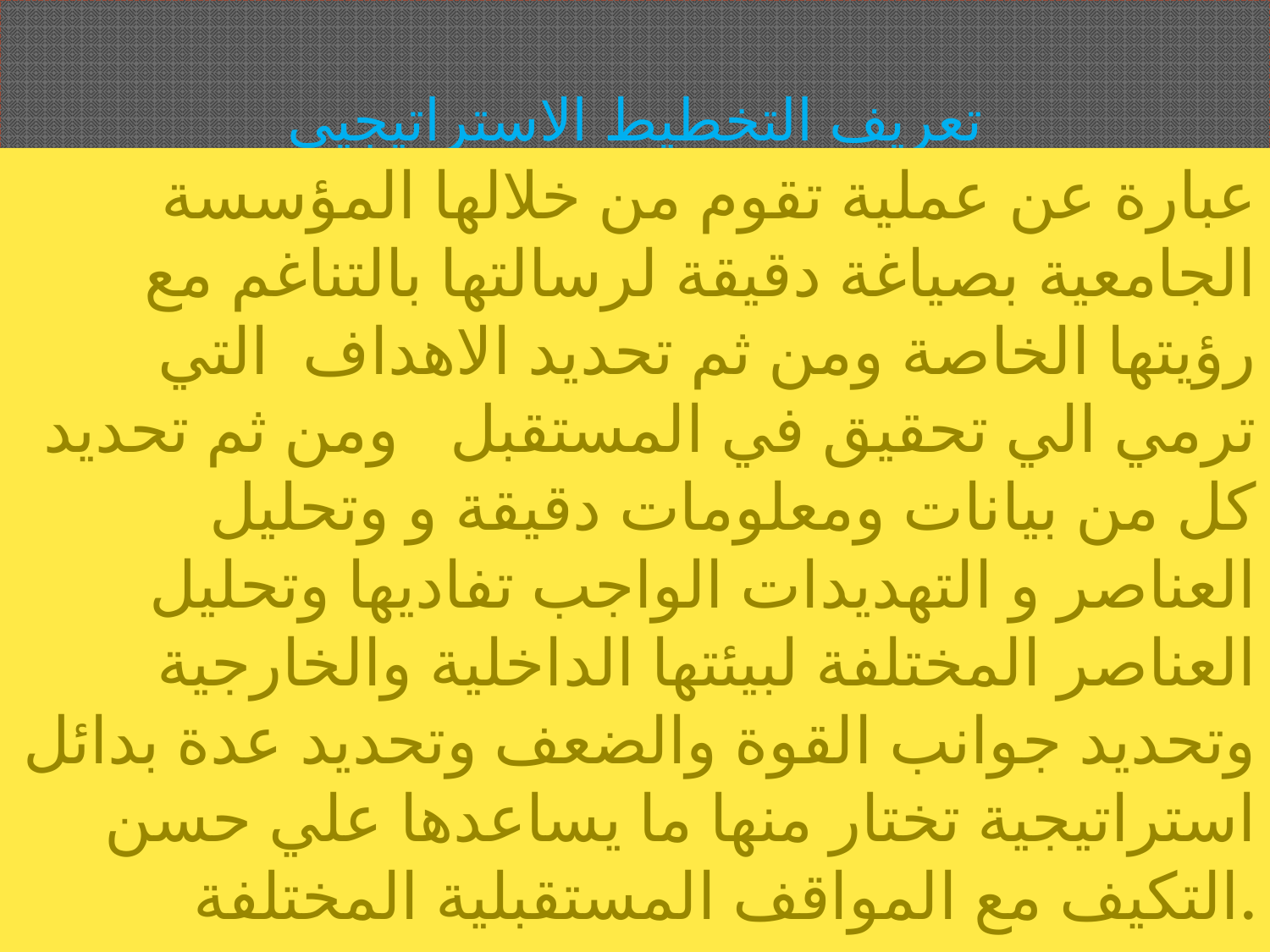

# تعريف التخطيط الاستراتيجيي
عبارة عن عملية تقوم من خلالها المؤسسة الجامعية بصياغة دقيقة لرسالتها بالتناغم مع رؤيتها الخاصة ومن ثم تحديد الاهداف  التي ترمي الي تحقيق في المستقبل   ومن ثم تحديد كل من بيانات ومعلومات دقيقة و وتحليل العناصر و التهديدات الواجب تفاديها وتحليل العناصر المختلفة لبيئتها الداخلية والخارجية وتحديد جوانب القوة والضعف وتحديد عدة بدائل استراتيجية تختار منها ما يساعدها علي حسن التكيف مع المواقف المستقبلية المختلفة.